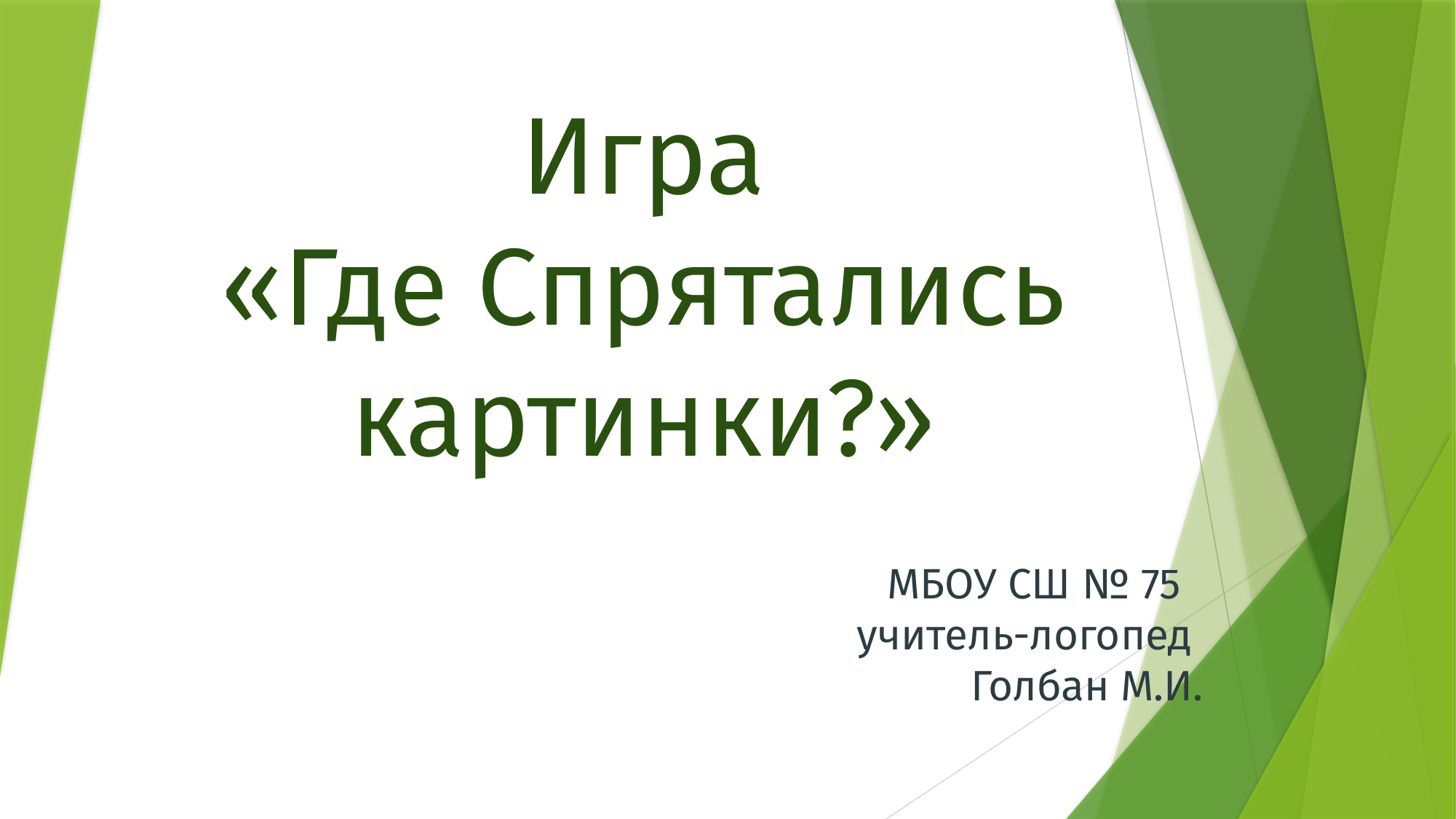

# Игра «Где Спрятались картинки?»
МБОУ СШ № 75
учитель-логопед
Голбан М.И.